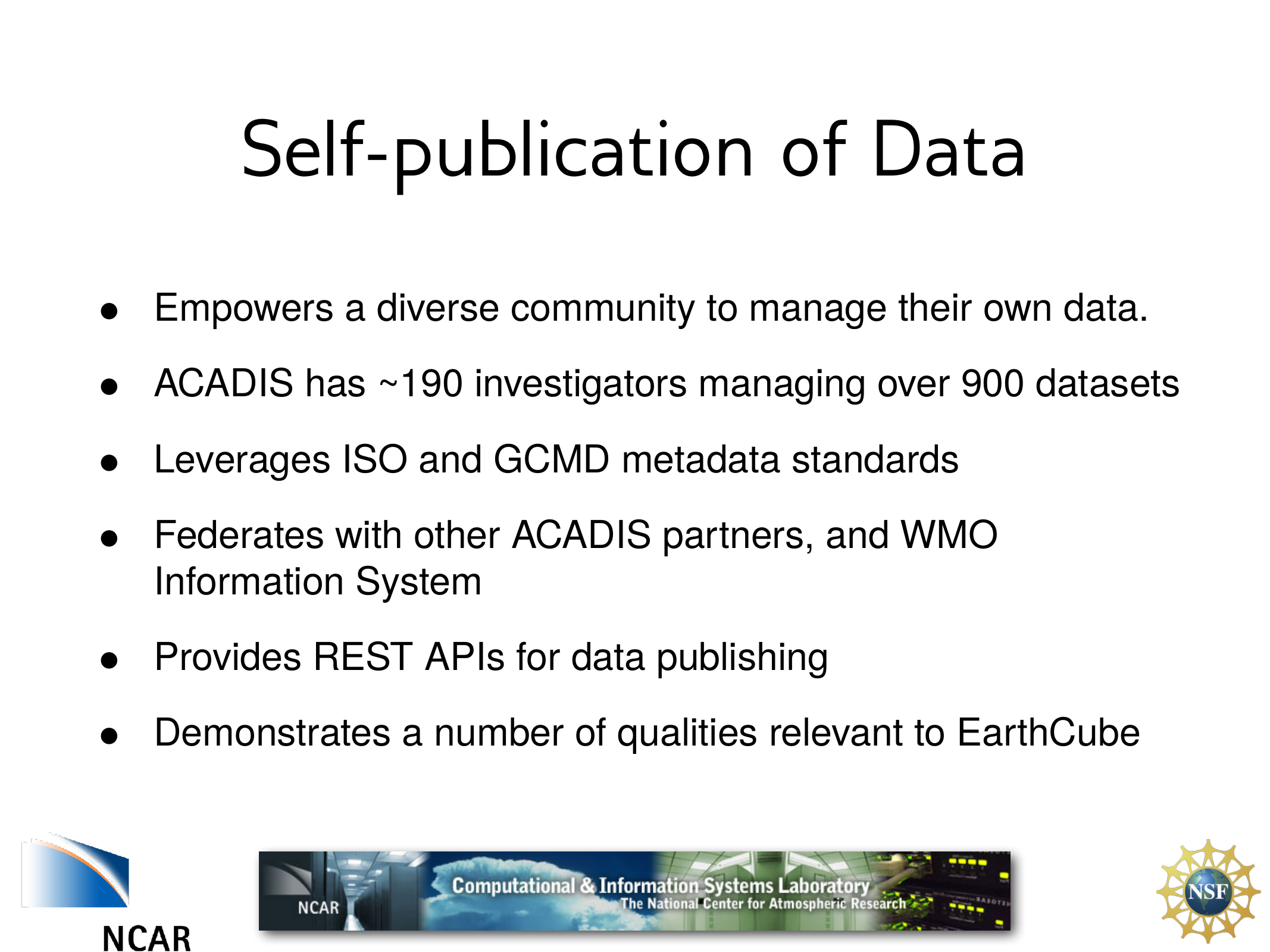

# Self-publication of Data
Empowers a diverse community to manage their own data.
ACADIS has ~190 investigators managing over 900 datasets
Leverages ISO and GCMD metadata standards
Federates with other ACADIS partners, and WMO Information System
Provides REST APIs for data publishing
Demonstrates a number of qualities relevant to EarthCube